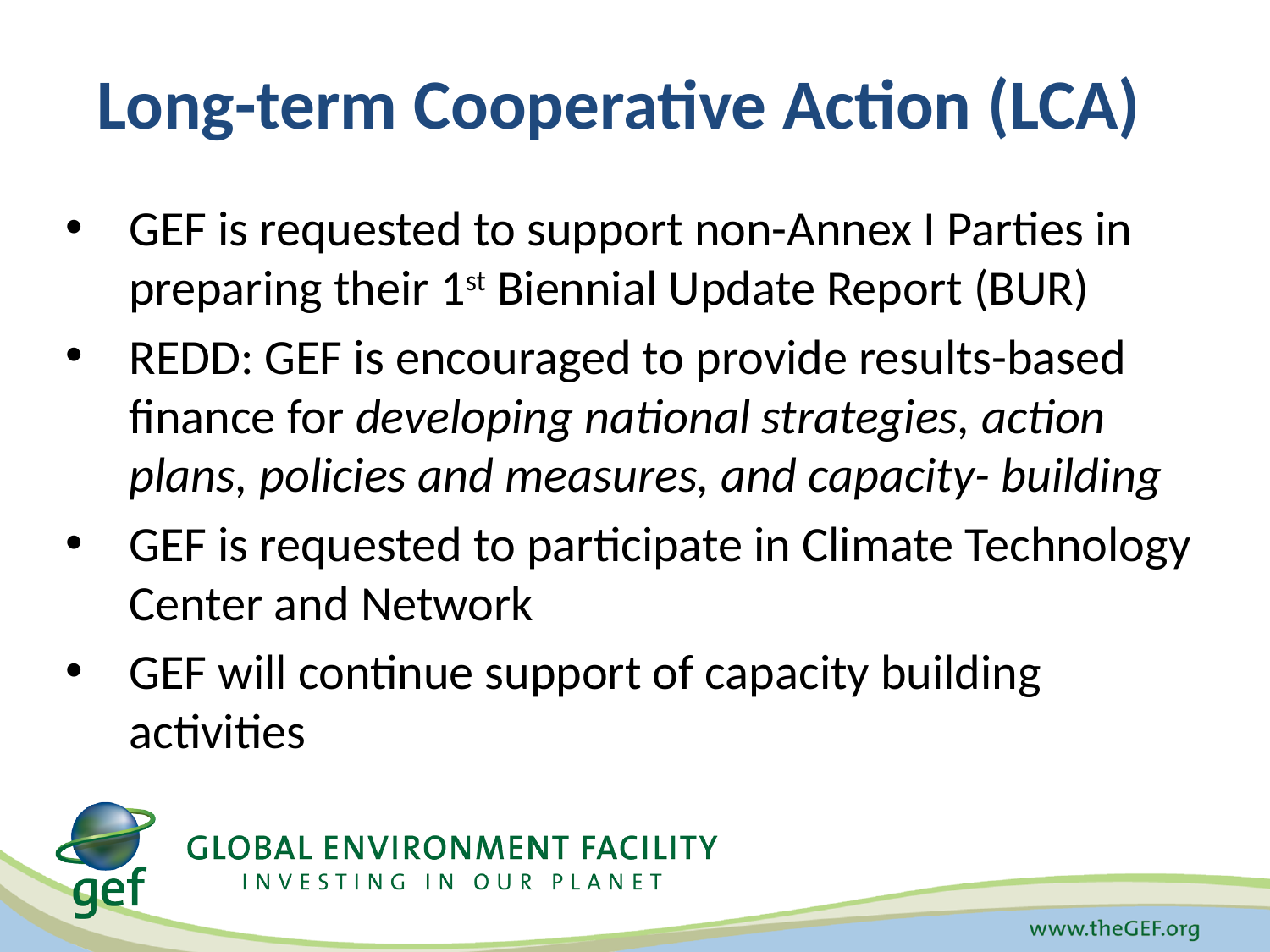

# Long-term Cooperative Action (LCA)
GEF is requested to support non-Annex I Parties in preparing their 1st Biennial Update Report (BUR)
REDD: GEF is encouraged to provide results-based finance for developing national strategies, action plans, policies and measures, and capacity- building
GEF is requested to participate in Climate Technology Center and Network
GEF will continue support of capacity building activities